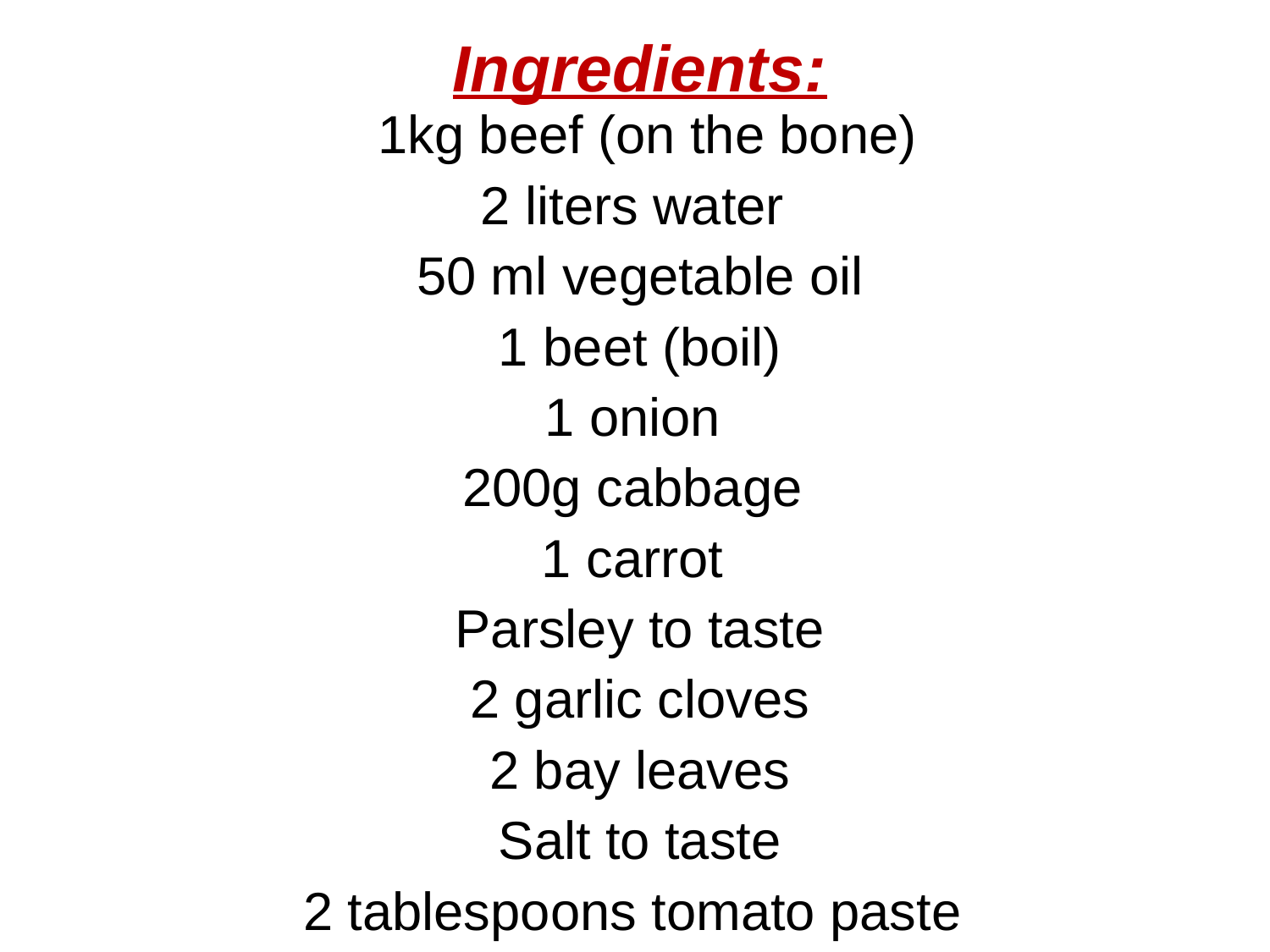

#
Ingredients:
 1kg beef (on the bone)
2 liters water
50 ml vegetable oil
1 beet (boil)
1 onion
200g cabbage
1 carrot
Parsley to taste
2 garlic cloves
2 bay leaves
Salt to taste
2 tablespoons tomato paste